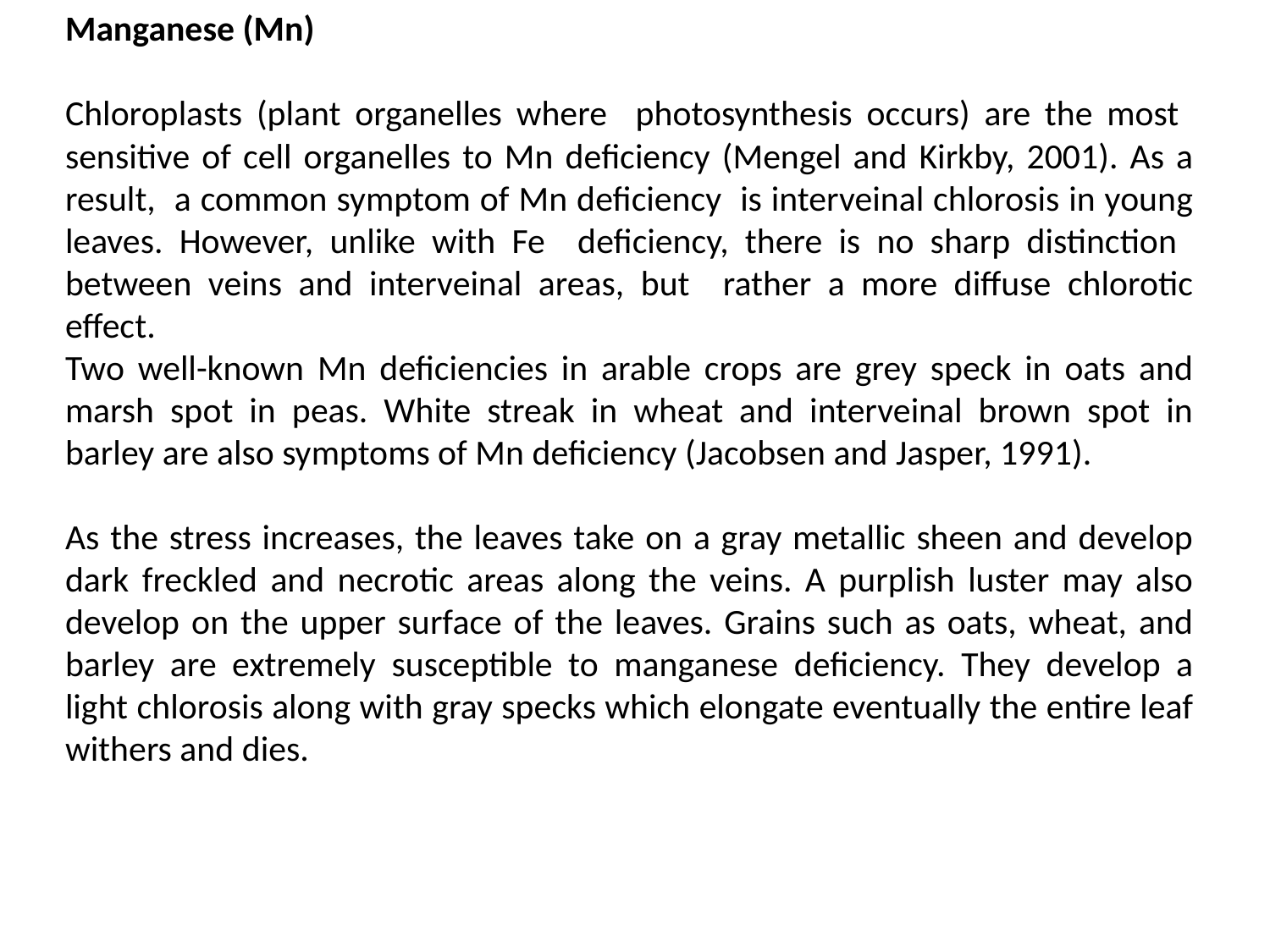

Manganese (Mn)

Chloroplasts (plant organelles where  photosynthesis occurs) are the most  sensitive of cell organelles to Mn deficiency (Mengel and Kirkby, 2001). As a result,  a common symptom of Mn deficiency  is interveinal chlorosis in young leaves. However, unlike with Fe  deficiency, there is no sharp distinction  between veins and interveinal areas, but  rather a more diffuse chlorotic effect.
Two well-known Mn deficiencies in arable crops are grey speck in oats and marsh spot in peas. White streak in wheat and interveinal brown spot in barley are also symptoms of Mn deficiency (Jacobsen and Jasper, 1991).

As the stress increases, the leaves take on a gray metallic sheen and develop dark freckled and necrotic areas along the veins. A purplish luster may also develop on the upper surface of the leaves. Grains such as oats, wheat, and barley are extremely susceptible to manganese deficiency. They develop a light chlorosis along with gray specks which elongate eventually the entire leaf withers and dies.